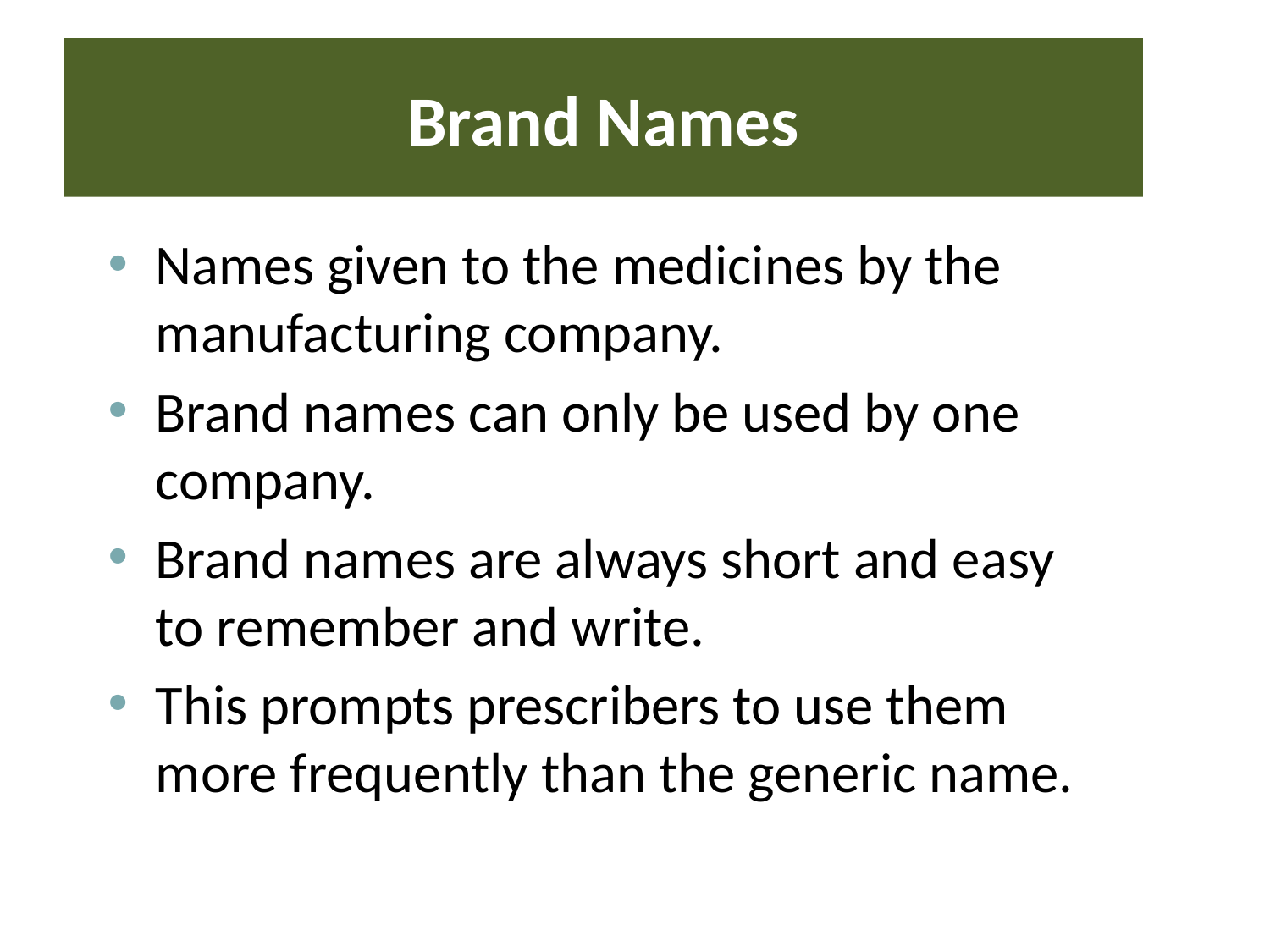

# Brand Names
Names given to the medicines by the manufacturing company.
Brand names can only be used by one company.
Brand names are always short and easy to remember and write.
This prompts prescribers to use them more frequently than the generic name.